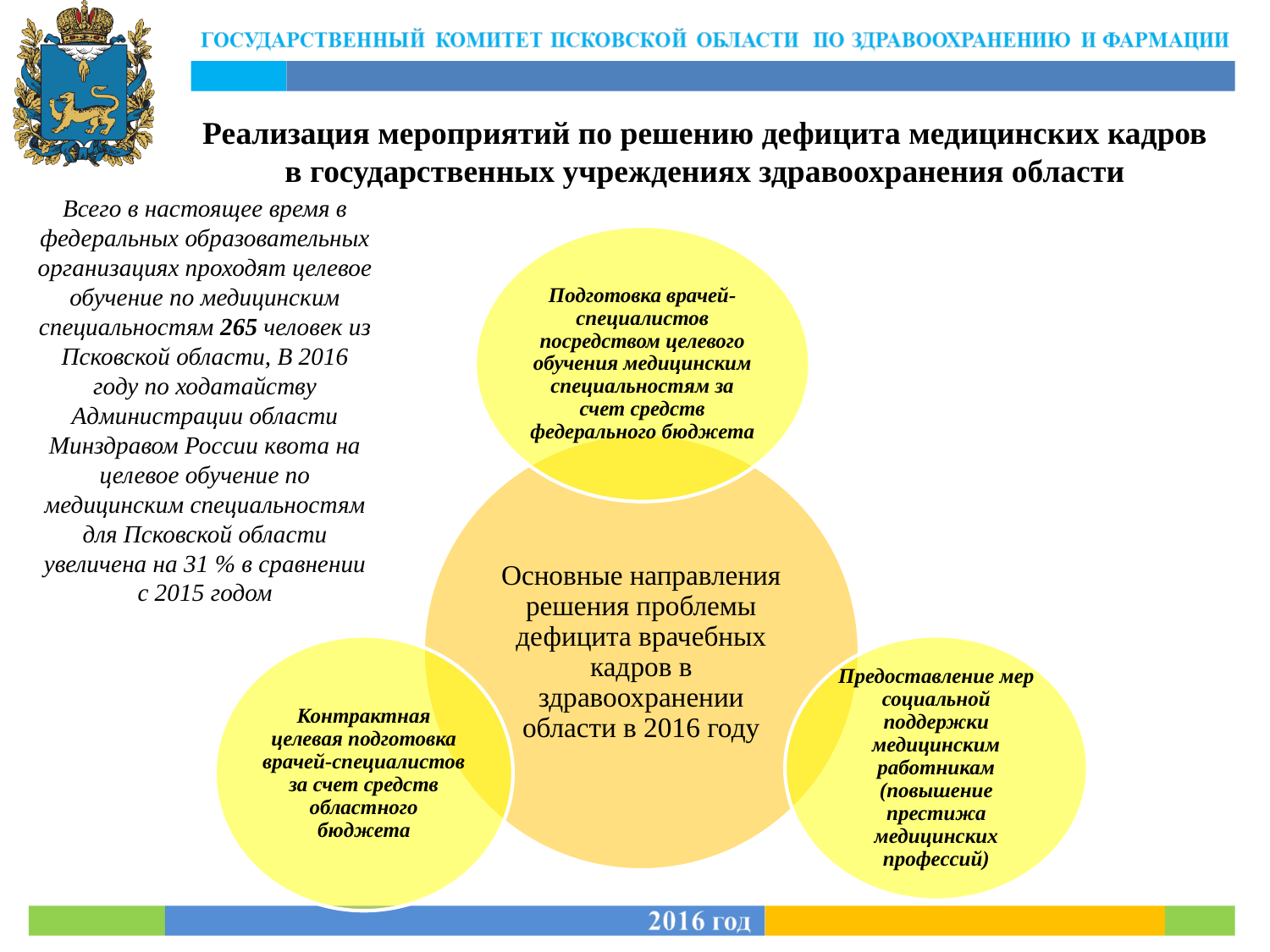

Реализация мероприятий по решению дефицита медицинских кадров в государственных учреждениях здравоохранения области
Всего в настоящее время в федеральных образовательных организациях проходят целевое обучение по медицинским специальностям 265 человек из Псковской области, В 2016 году по ходатайству Администрации области Минздравом России квота на целевое обучение по медицинским специальностям для Псковской области увеличена на 31 % в сравнении с 2015 годом
Основные направления решения проблемы дефицита врачебных кадров в здравоохранении области в 2016 году
Подготовка врачей-специалистов посредством целевого обучения медицинским специальностям за счет средств федерального бюджета
Предоставление мер социальной поддержки медицинским работникам (повышение престижа медицинских профессий)
Контрактная целевая подготовка врачей-специалистов за счет средств областного бюджета